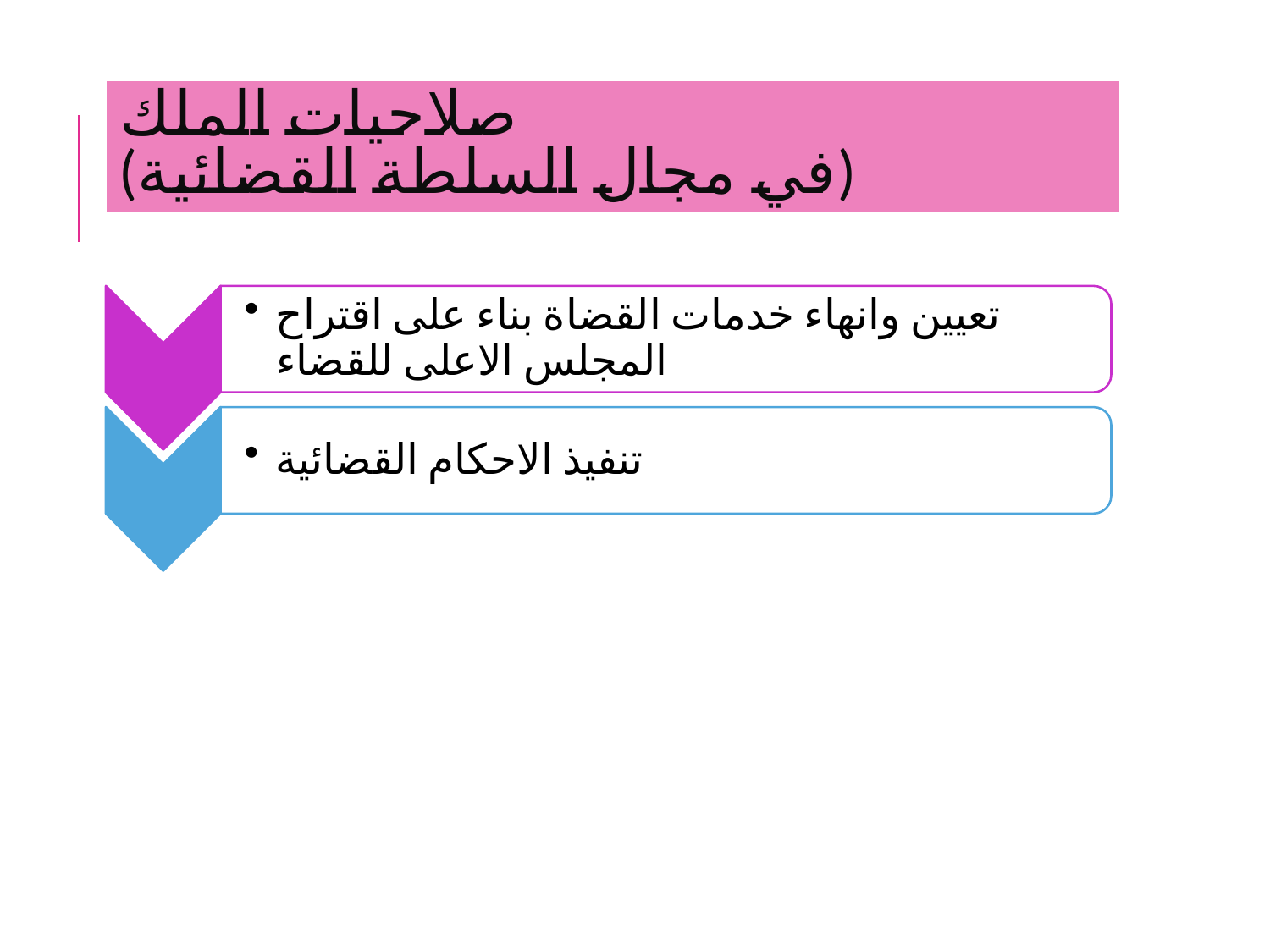

# صلاحيات الملك (في مجال السلطة القضائية)

تعيين وانهاء خدمات القضاة بناء على اقتراح المجلس الاعلى للقضاء

تنفيذ الاحكام القضائية